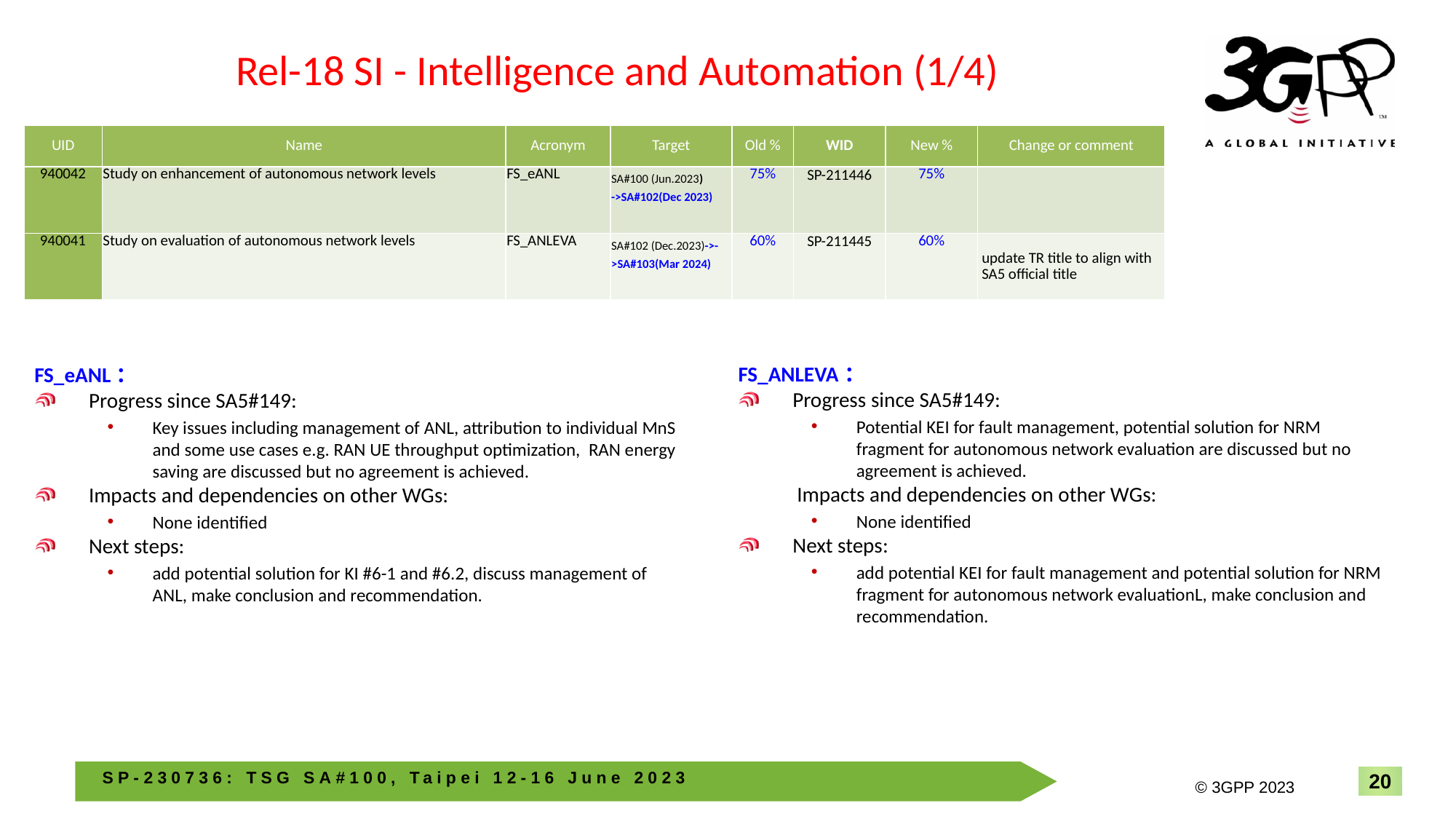

# Rel-18 SI - Intelligence and Automation (1/4)
| UID | Name | Acronym | Target | Old % | WID | New % | Change or comment |
| --- | --- | --- | --- | --- | --- | --- | --- |
| 940042 | Study on enhancement of autonomous network levels | FS\_eANL | SA#100 (Jun.2023) ->SA#102(Dec 2023) | 75% | SP-211446 | 75% |  |
| 940041 | Study on evaluation of autonomous network levels | FS\_ANLEVA | SA#102 (Dec.2023)->->SA#103(Mar 2024) | 60% | SP-211445 | 60% | update TR title to align with SA5 official title |
FS_ANLEVA：
Progress since SA5#149:
Potential KEI for fault management, potential solution for NRM fragment for autonomous network evaluation are discussed but no agreement is achieved.
 Impacts and dependencies on other WGs:
None identified
Next steps:
add potential KEI for fault management and potential solution for NRM fragment for autonomous network evaluationL, make conclusion and recommendation.
FS_eANL：
Progress since SA5#149:
Key issues including management of ANL, attribution to individual MnS and some use cases e.g. RAN UE throughput optimization,  RAN energy saving are discussed but no agreement is achieved.
Impacts and dependencies on other WGs:
None identified
Next steps:
add potential solution for KI #6-1 and #6.2, discuss management of ANL, make conclusion and recommendation.